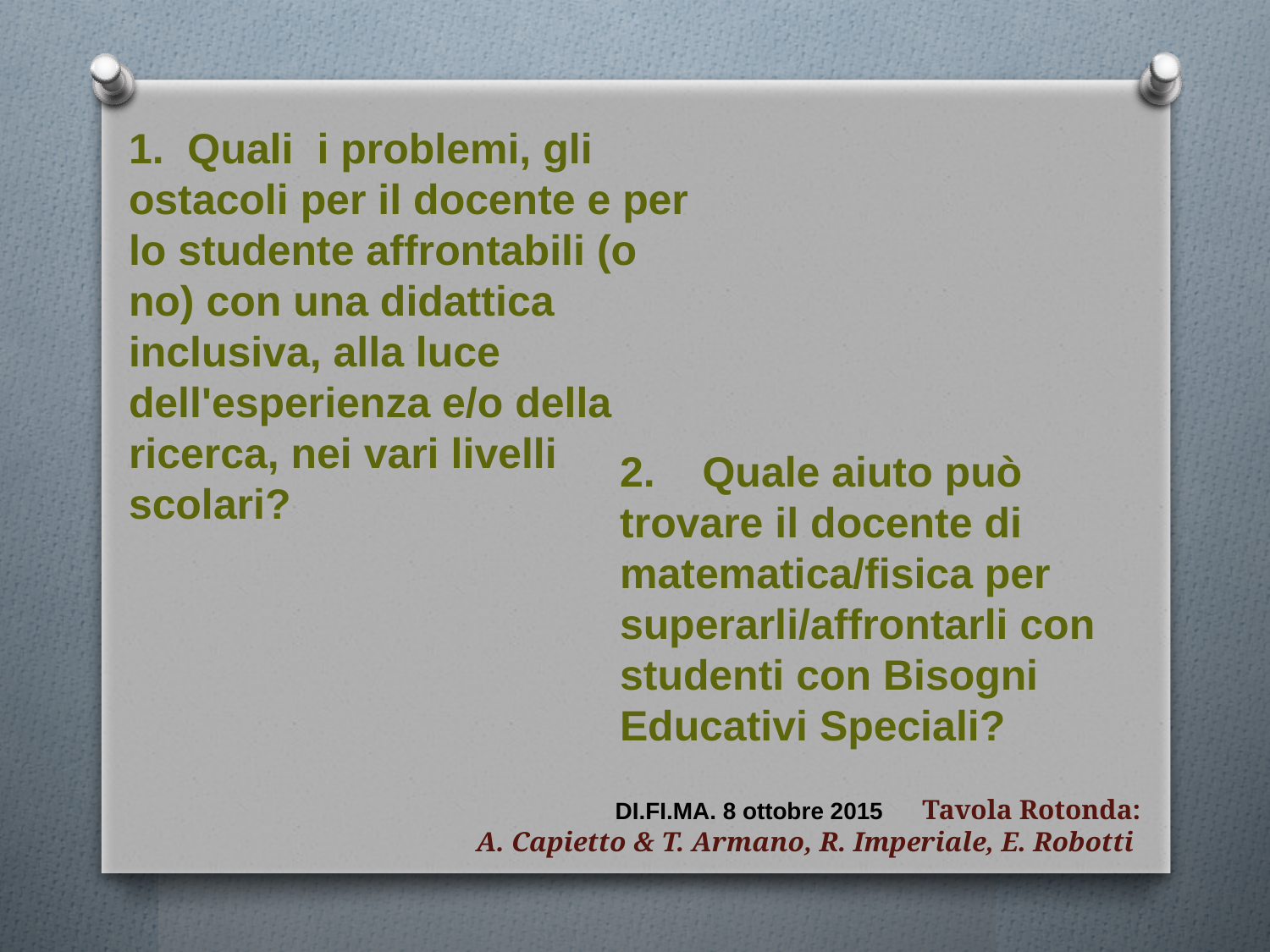

1.  Quali  i problemi, gli ostacoli per il docente e per lo studente affrontabili (o no) con una didattica inclusiva, alla luce dell'esperienza e/o della ricerca, nei vari livelli scolari?

2.    Quale aiuto può trovare il docente di matematica/fisica per superarli/affrontarli con studenti con Bisogni Educativi Speciali?

 DI.FI.MA. 8 ottobre 2015      Tavola Rotonda:
A. Capietto & T. Armano, R. Imperiale, E. Robotti